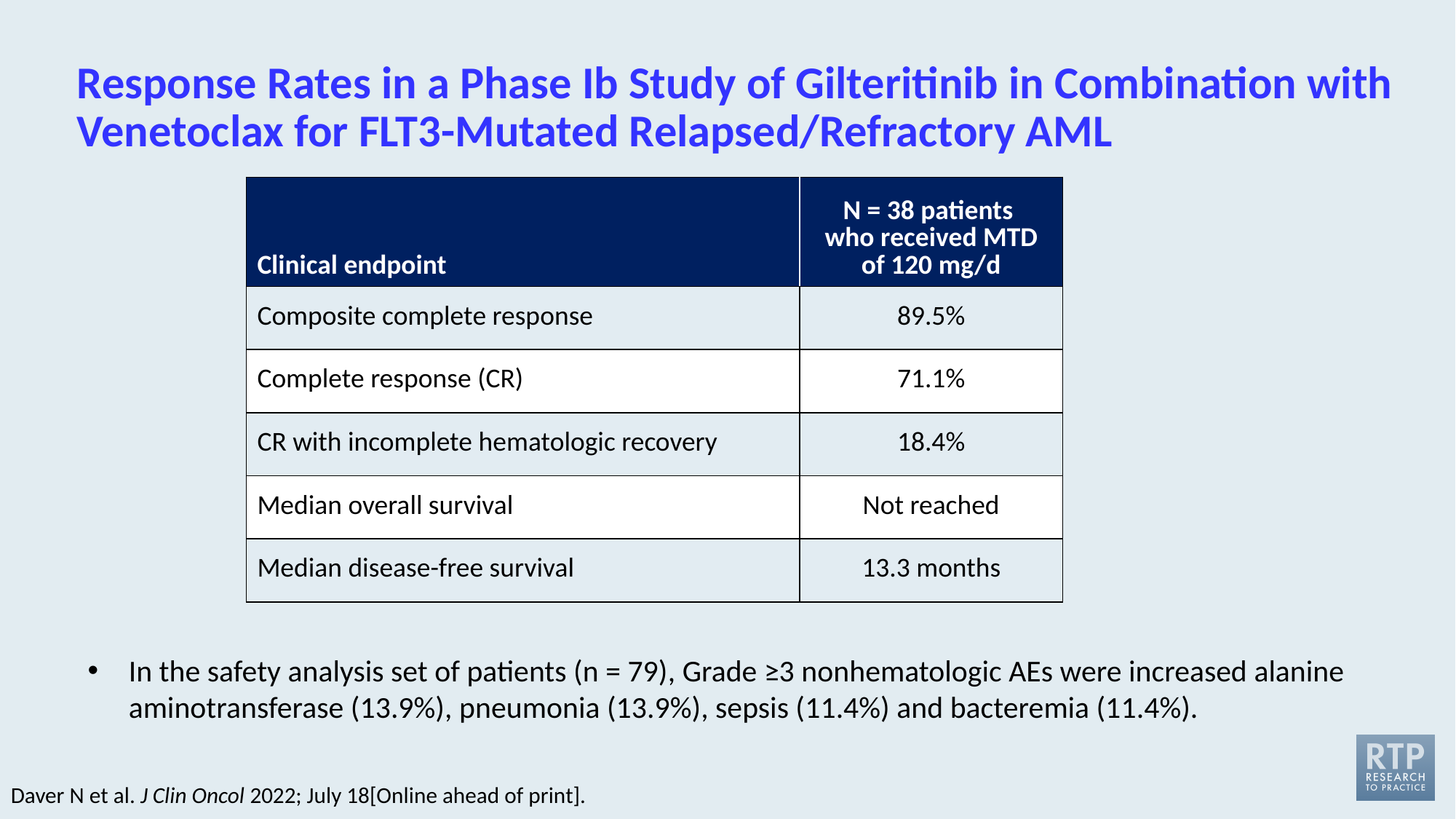

# Response Rates in a Phase Ib Study of Gilteritinib in Combination with Venetoclax for FLT3-Mutated Relapsed/Refractory AML
| Clinical endpoint | N = 38 patients who received MTD of 120 mg/d |
| --- | --- |
| Composite complete response | 89.5% |
| Complete response (CR) | 71.1% |
| CR with incomplete hematologic recovery | 18.4% |
| Median overall survival | Not reached |
| Median disease-free survival | 13.3 months |
In the safety analysis set of patients (n = 79), Grade ≥3 nonhematologic AEs were increased alanine aminotransferase (13.9%), pneumonia (13.9%), sepsis (11.4%) and bacteremia (11.4%).
Daver N et al. J Clin Oncol 2022; July 18[Online ahead of print].